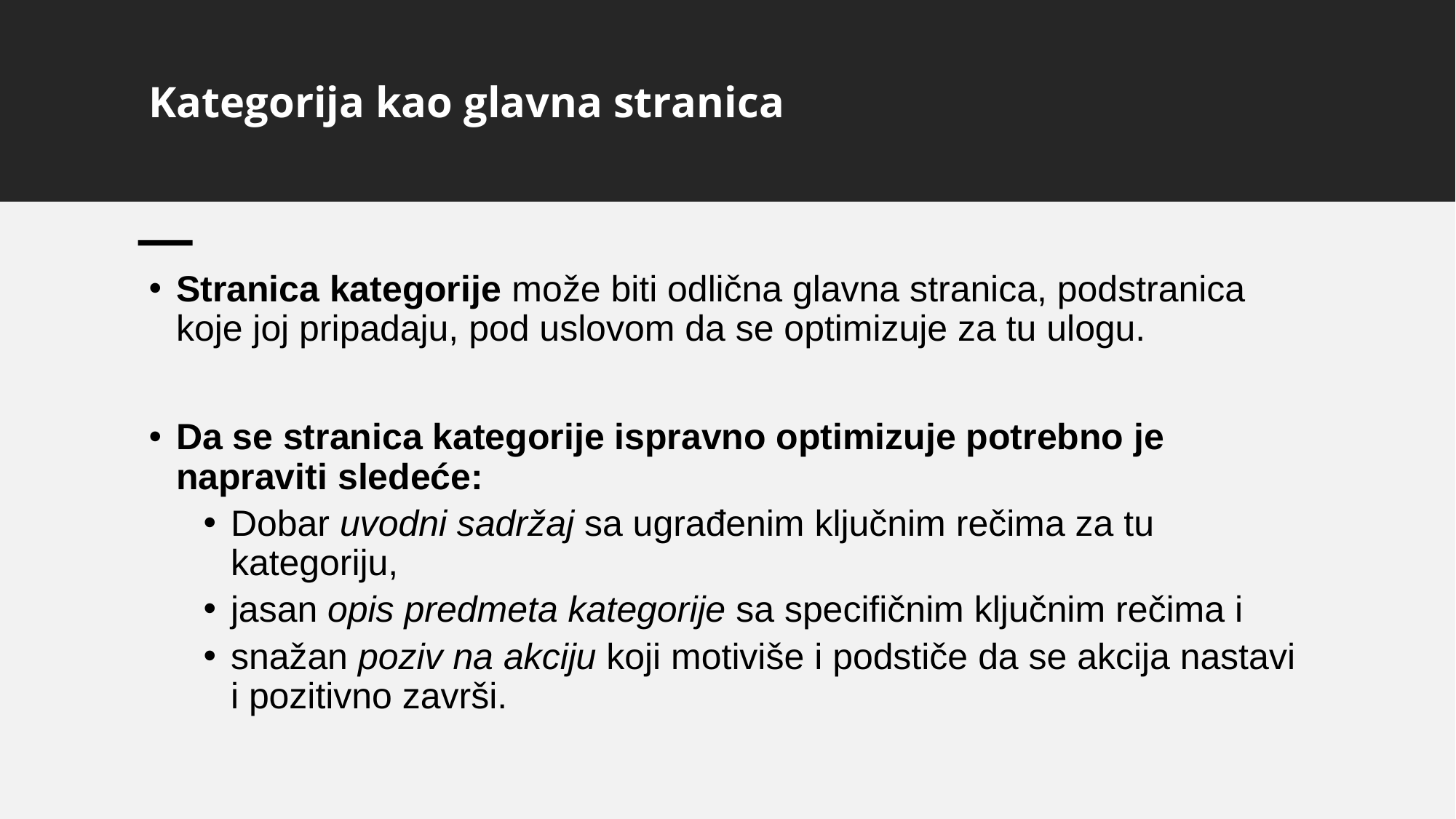

# Kategorija kao glavna stranica

Stranica kategorije može biti odlična glavna stranica, podstranica koje joj pripadaju, pod uslovom da se optimizuje za tu ulogu.

Da se stranica kategorije ispravno optimizuje potrebno je napraviti sledeće:
Dobar uvodni sadržaj sa ugrađenim ključnim rečima za tu kategoriju,
jasan opis predmeta kategorije sa specifičnim ključnim rečima i
snažan poziv na akciju koji motiviše i podstiče da se akcija nastavi i pozitivno završi.